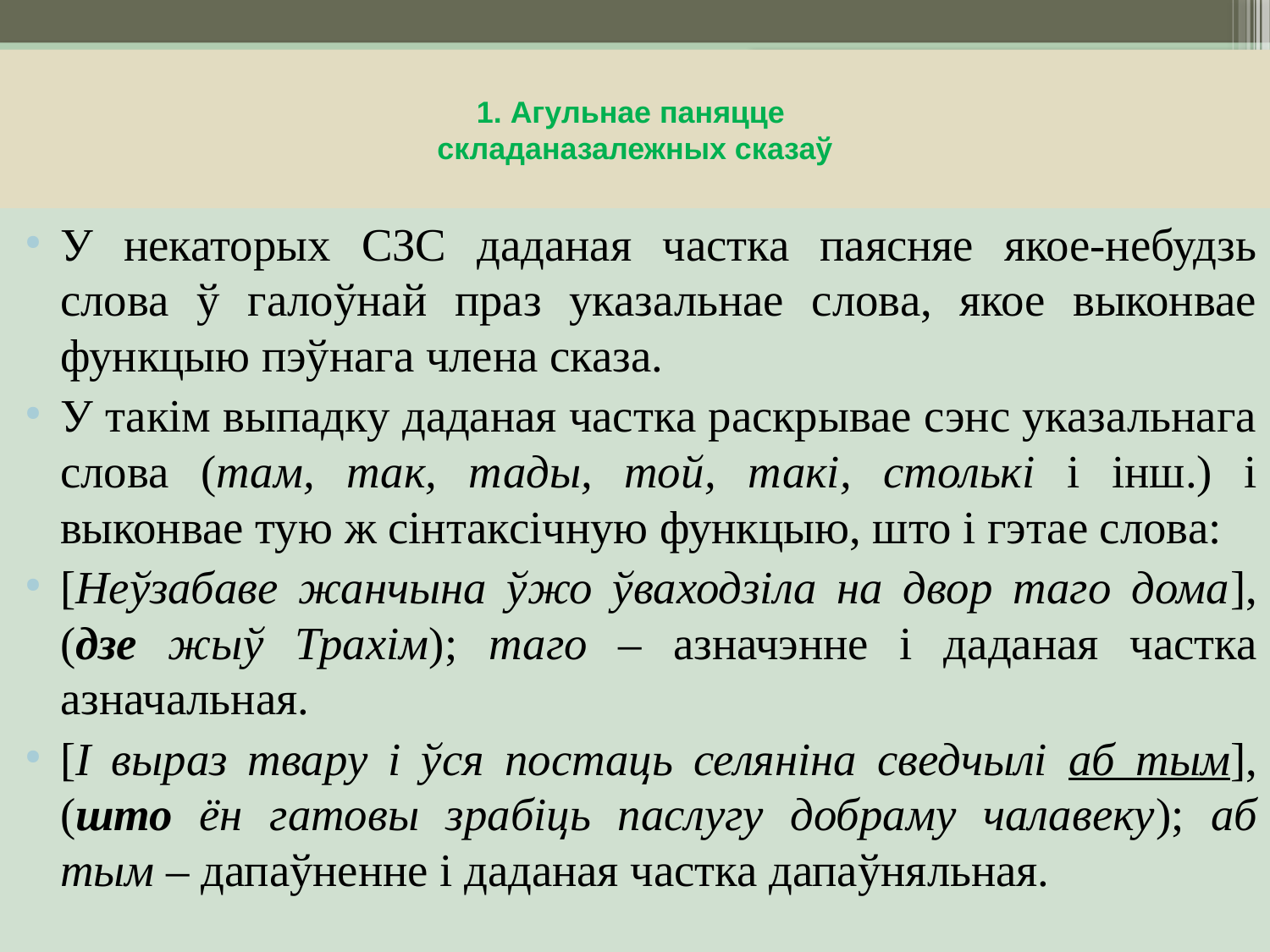

# 1. Агульнае паняцце складаназалежных сказаў
У некаторых СЗС даданая частка паясняе якое-небудзь слова ў галоўнай праз указальнае слова, якое выконвае функцыю пэўнага члена сказа.
У такім выпадку даданая частка раскрывае сэнс указальнага слова (там, так, тады, той, такі, столькі і інш.) і выконвае тую ж сінтаксічную функцыю, што і гэтае слова:
[Неўзабаве жанчына ўжо ўваходзіла на двор таго дома],(дзе жыў Трахім); таго – азначэнне і даданая частка азначальная.
[І выраз твару і ўся постаць селяніна сведчылі аб тым], (што ён гатовы зрабіць паслугу добраму чалавеку); аб тым – дапаўненне і даданая частка дапаўняльная.